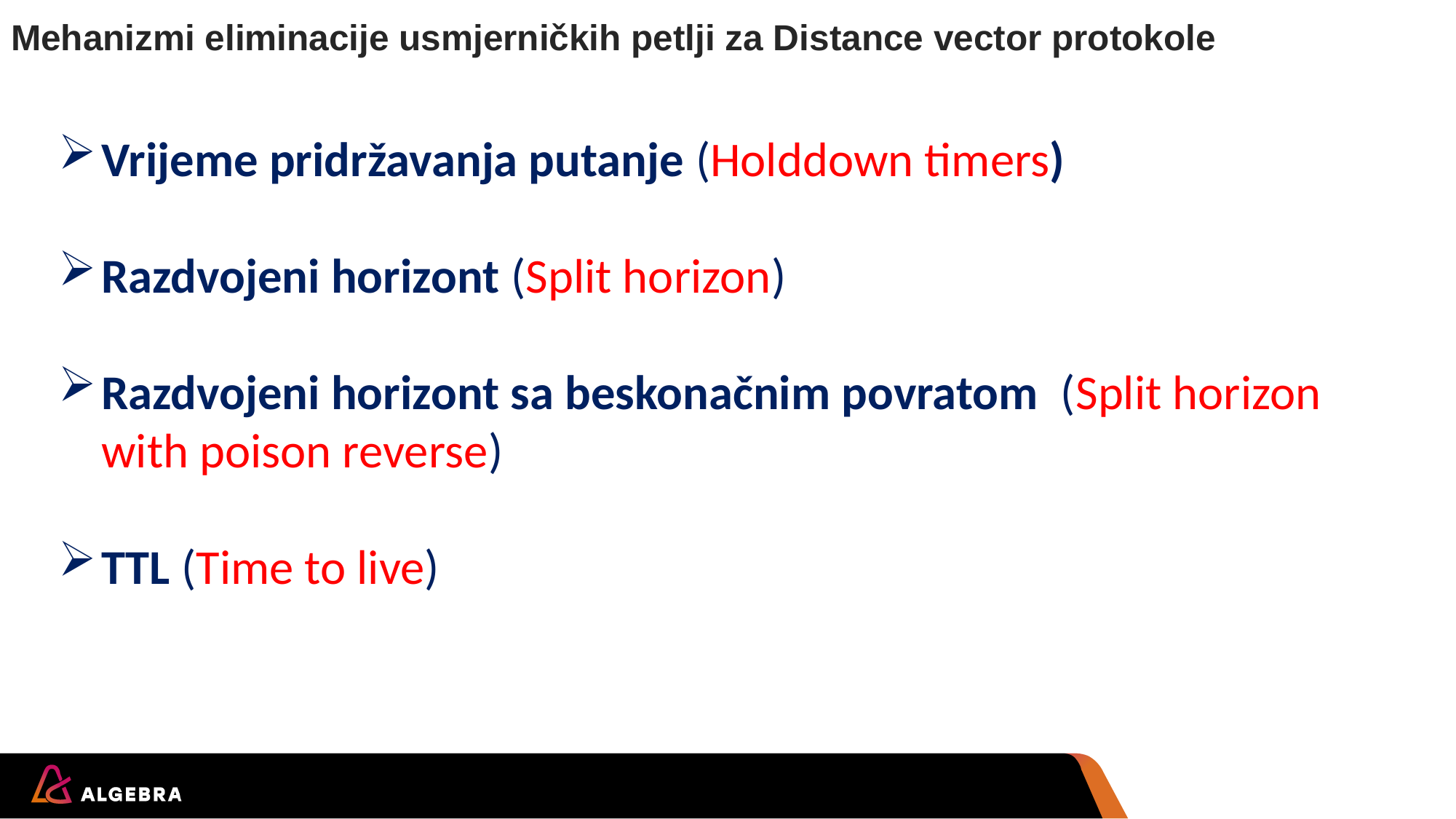

# Mehanizmi eliminacije usmjerničkih petlji za Distance vector protokole
Vrijeme pridržavanja putanje (Holddown timers)

Razdvojeni horizont (Split horizon)

Razdvojeni horizont sa beskonačnim povratom  (Split horizon with poison reverse)

TTL (Time to live)